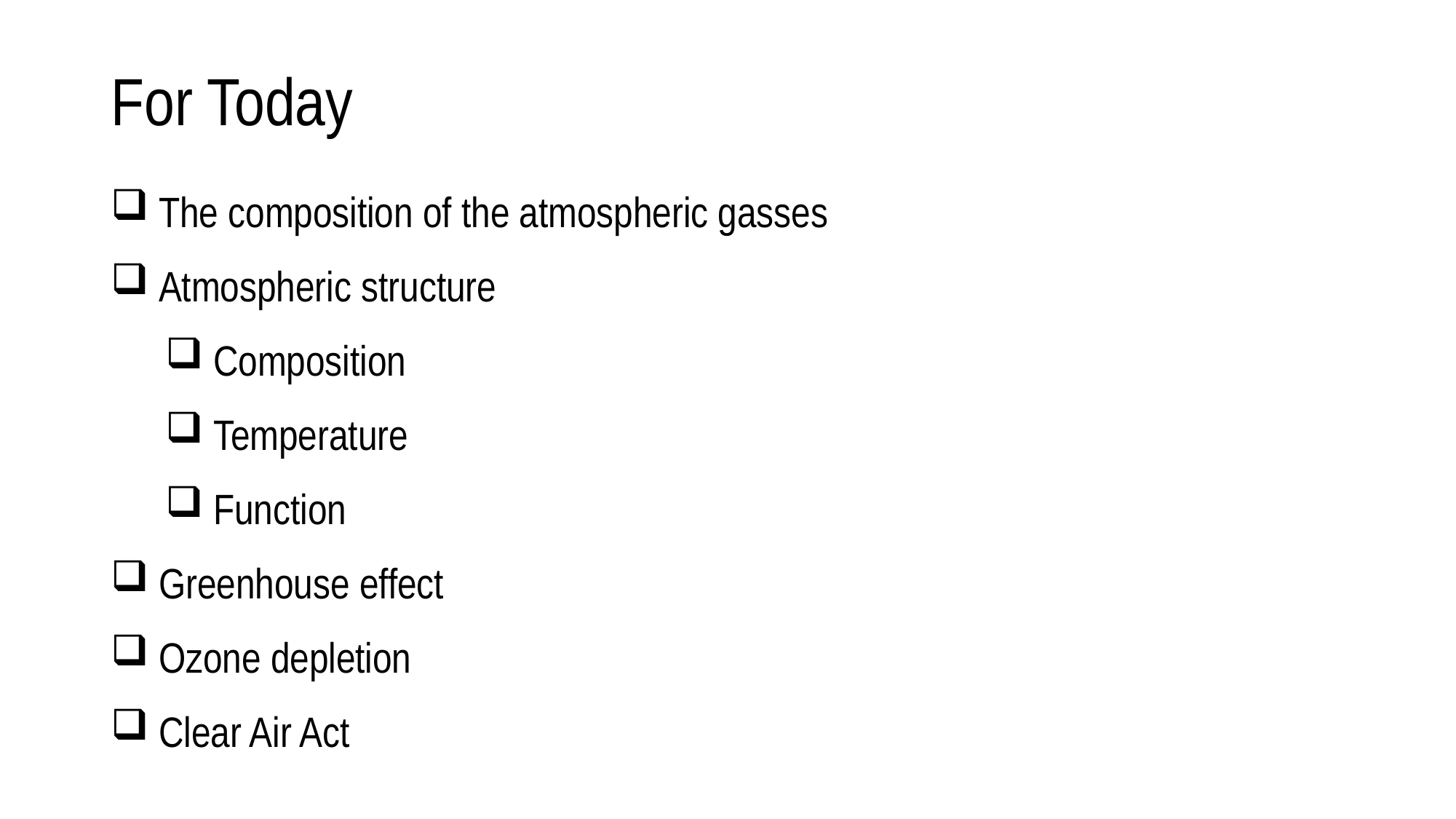

# For Today
 The composition of the atmospheric gasses
 Atmospheric structure
 Composition
 Temperature
 Function
 Greenhouse effect
 Ozone depletion
 Clear Air Act